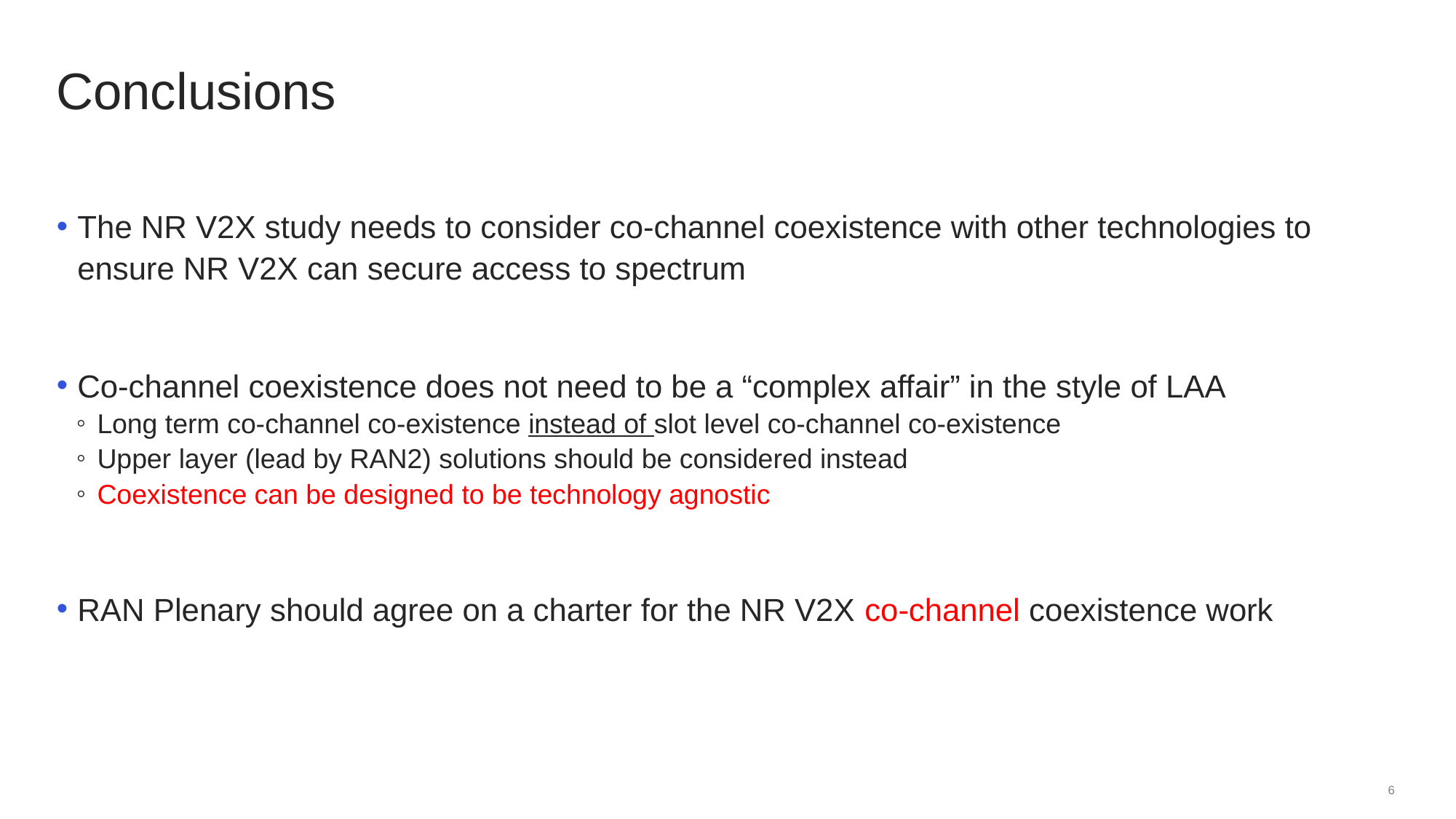

# Conclusions

The NR V2X study needs to consider co-channel coexistence with other technologies to ensure NR V2X can secure access to spectrum

Co-channel coexistence does not need to be a “complex affair” in the style of LAA
Long term co-channel co-existence instead of slot level co-channel co-existence
Upper layer (lead by RAN2) solutions should be considered instead
Coexistence can be designed to be technology agnostic

RAN Plenary should agree on a charter for the NR V2X co-channel coexistence work